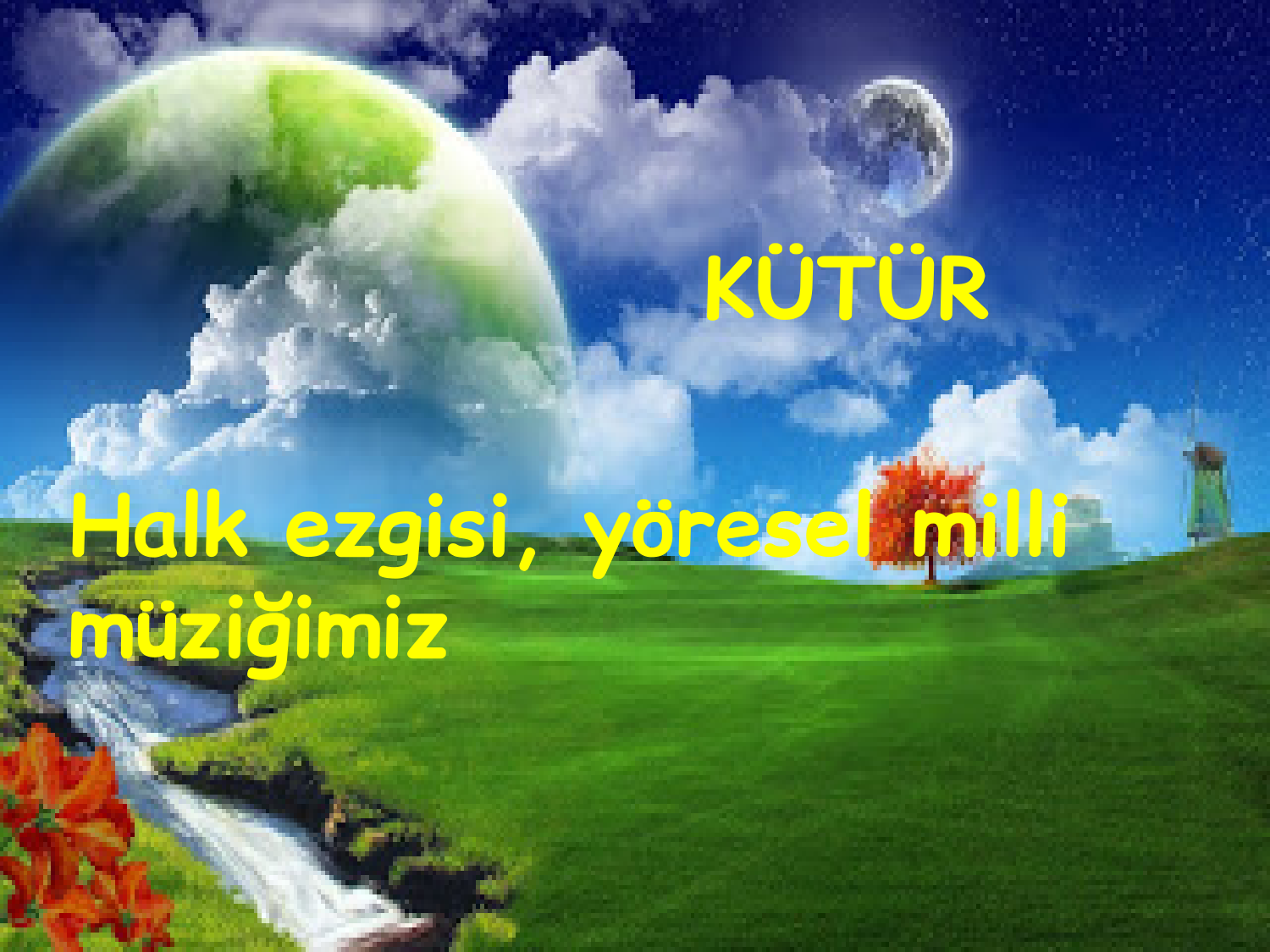

#
                                       			KÜTÜR

Halk ezgisi, yöresel milli müziğimiz